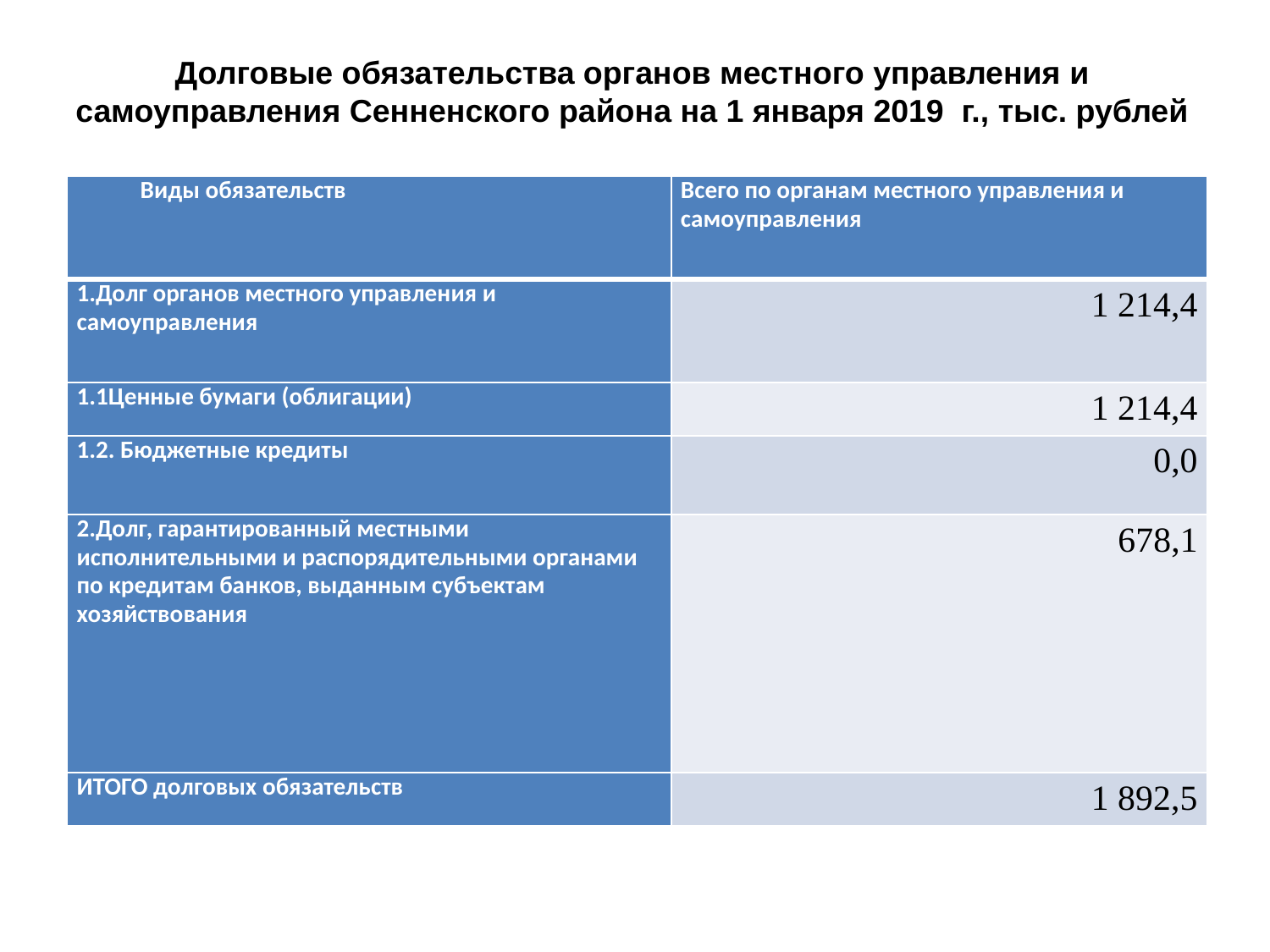

Долговые обязательства органов местного управления и самоуправления Сенненского района на 1 января 2019  г., тыс. рублей
| Виды обязательств | Всего по органам местного управления и самоуправления |
| --- | --- |
| 1.Долг органов местного управления и самоуправления | 1 214,4 |
| 1.1Ценные бумаги (облигации) | 1 214,4 |
| 1.2. Бюджетные кредиты | 0,0 |
| 2.Долг, гарантированный местными исполнительными и распорядительными органами по кредитам банков, выданным субъектам хозяйствования | 678,1 |
| ИТОГО долговых обязательств | 1 892,5 |